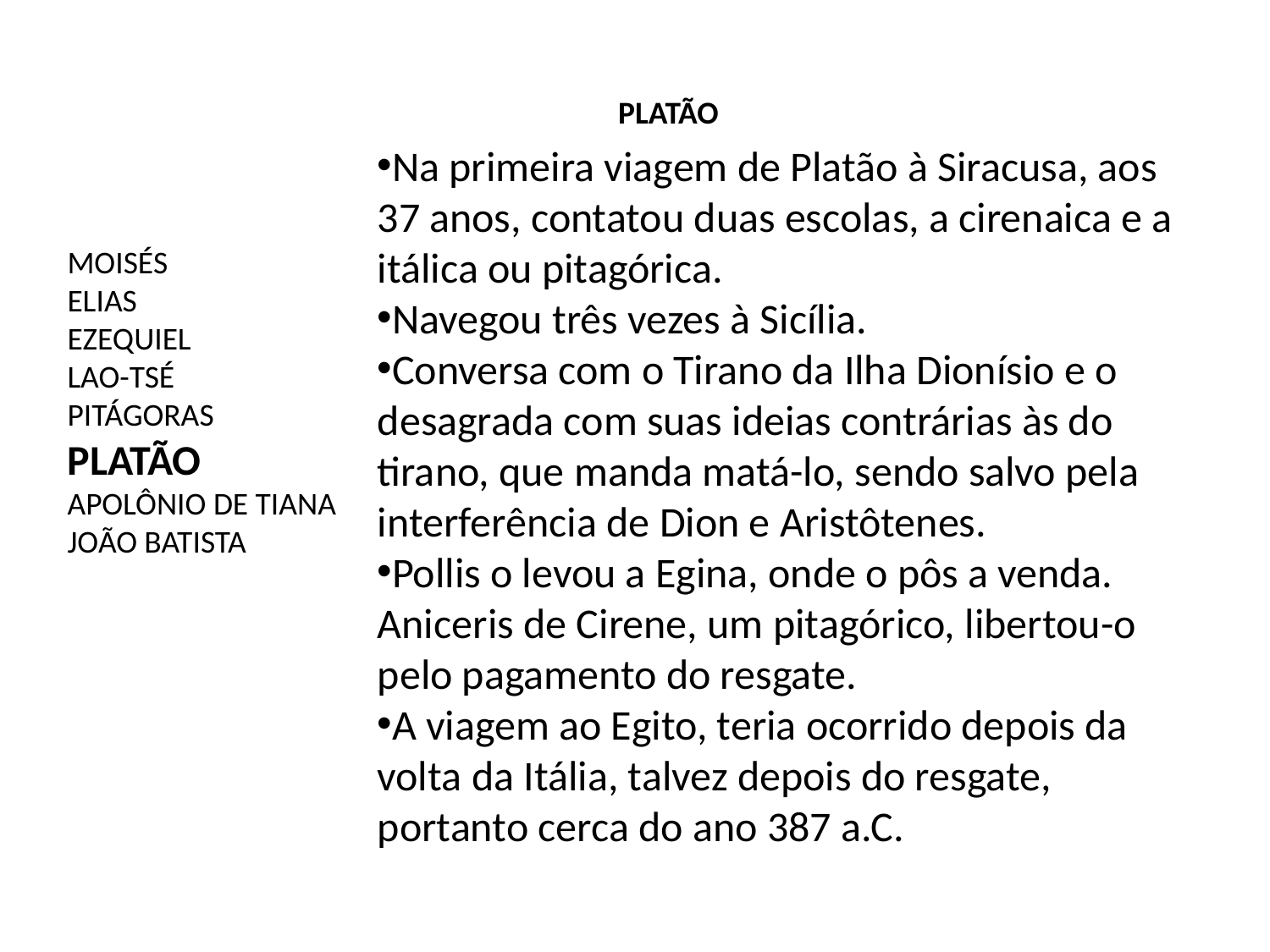

PLATÃO
Na primeira viagem de Platão à Siracusa, aos 37 anos, contatou duas escolas, a cirenaica e a itálica ou pitagórica.
Navegou três vezes à Sicília.
Conversa com o Tirano da Ilha Dionísio e o desagrada com suas ideias contrárias às do tirano, que manda matá-lo, sendo salvo pela interferência de Dion e Aristôtenes.
Pollis o levou a Egina, onde o pôs a venda. Aniceris de Cirene, um pitagórico, libertou-o pelo pagamento do resgate.
A viagem ao Egito, teria ocorrido depois da volta da Itália, talvez depois do resgate, portanto cerca do ano 387 a.C.
MOISÉS
ELIAS
EZEQUIEL
LAO-TSÉ
PITÁGORAS
PLATÃO
APOLÔNIO DE TIANA
JOÃO BATISTA